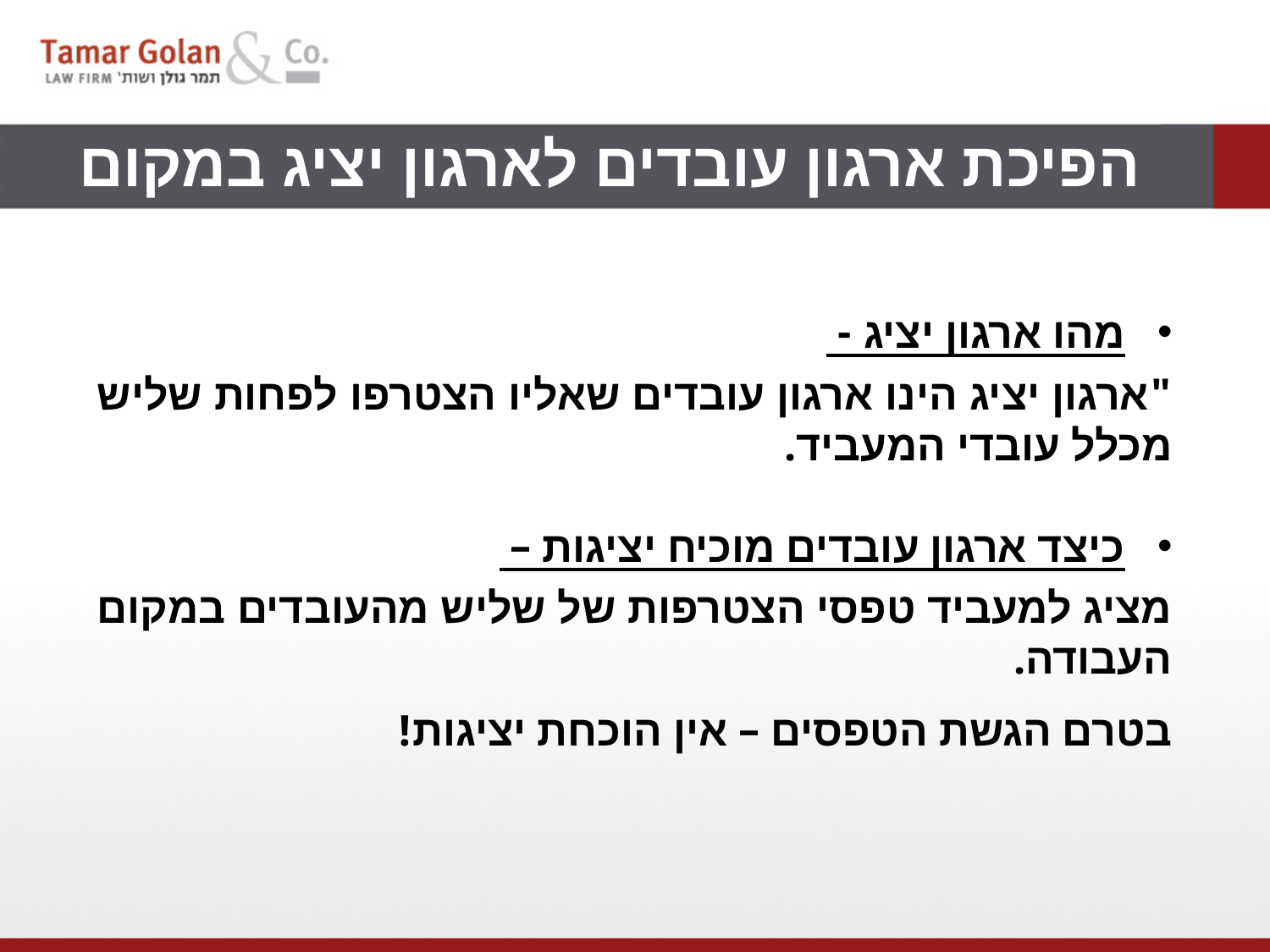

הפיכת ארגון עובדים לארגון יציג במקום העבודה
מהו ארגון יציג -
"ארגון יציג הינו ארגון עובדים שאליו הצטרפו לפחות שליש מכלל עובדי המעביד.

כיצד ארגון עובדים מוכיח יציגות –
מציג למעביד טפסי הצטרפות של שליש מהעובדים במקום העבודה.
בטרם הגשת הטפסים – אין הוכחת יציגות!